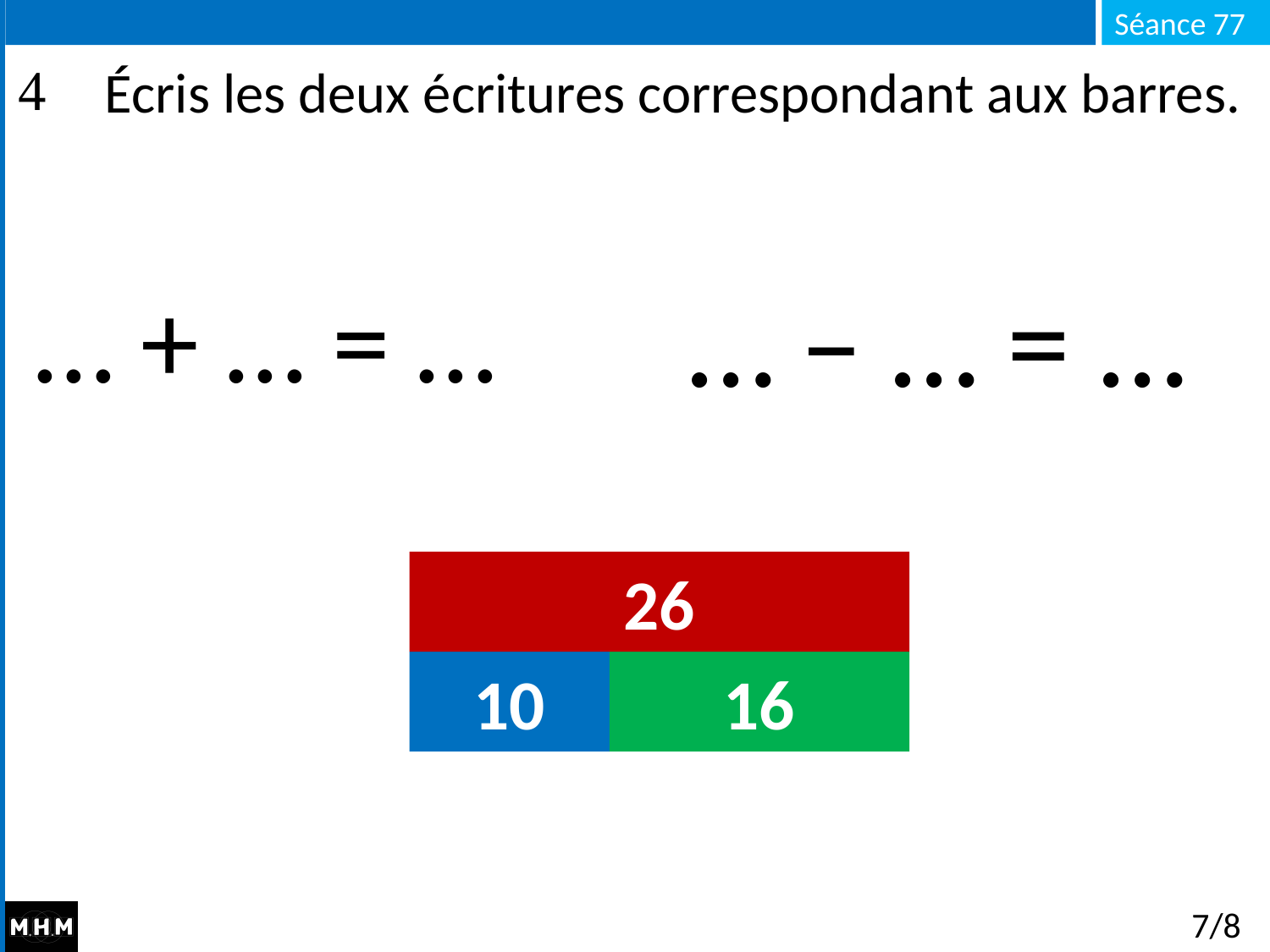

# Écris les deux écritures correspondant aux barres.
…  ­̶  … = …
… + … = …
26
10
16
7/8